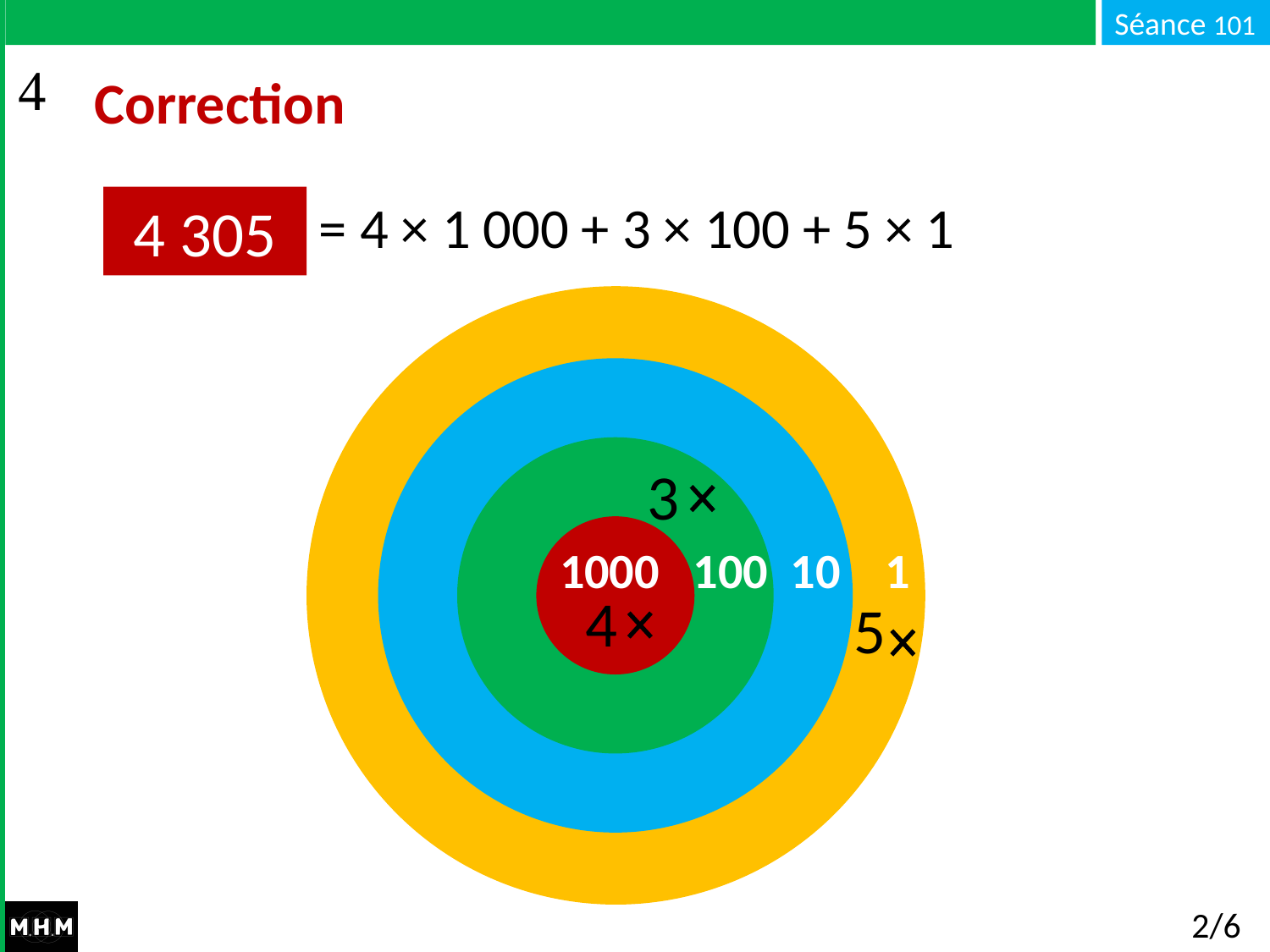

# Correction
= 4 × 1 000 + 3 × 100 + 5 × 1
4 305

 1000   100  10    1
3

4

5

2/6